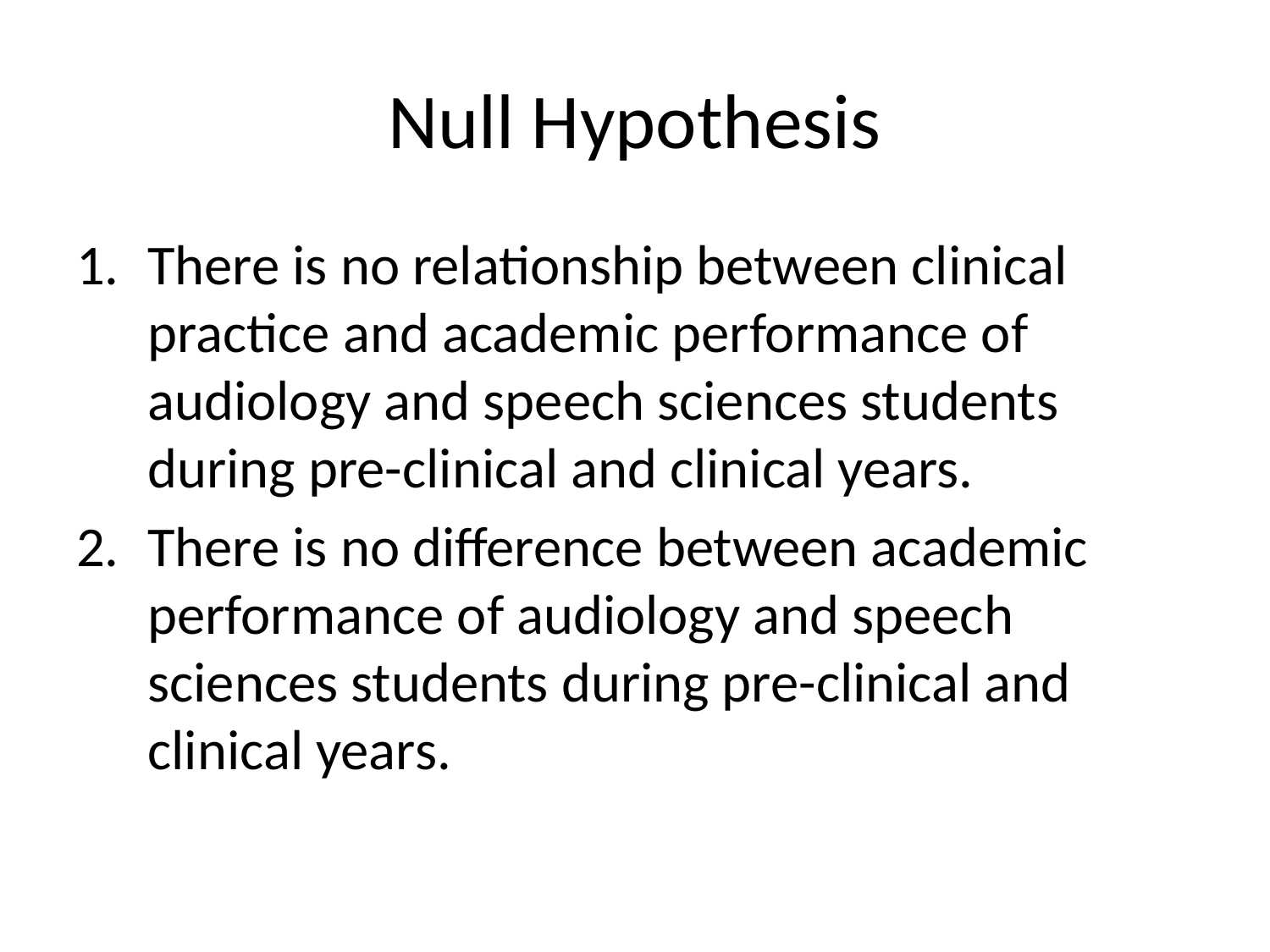

# Null Hypothesis
There is no relationship between clinical practice and academic performance of audiology and speech sciences students during pre-clinical and clinical years.
There is no difference between academic performance of audiology and speech sciences students during pre-clinical and clinical years.